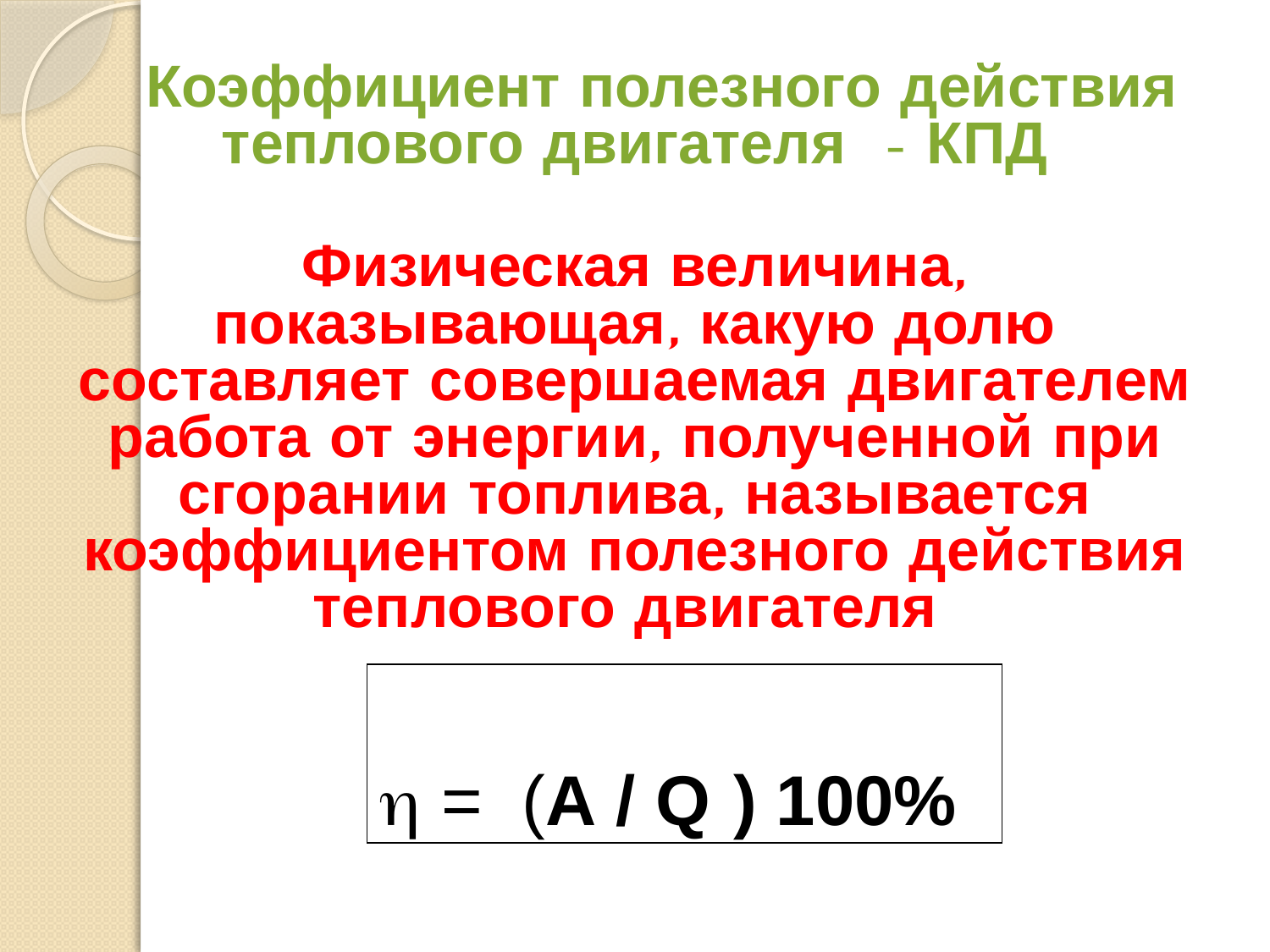

Коэффициент полезного действия теплового двигателя  - КПД

Физическая величина, показывающая, какую долю составляет совершаемая двигателем работа от энергии, полученной при сгорании топлива, называется коэффициентом полезного действия теплового двигателя

η =  (А / Q  ) 100%